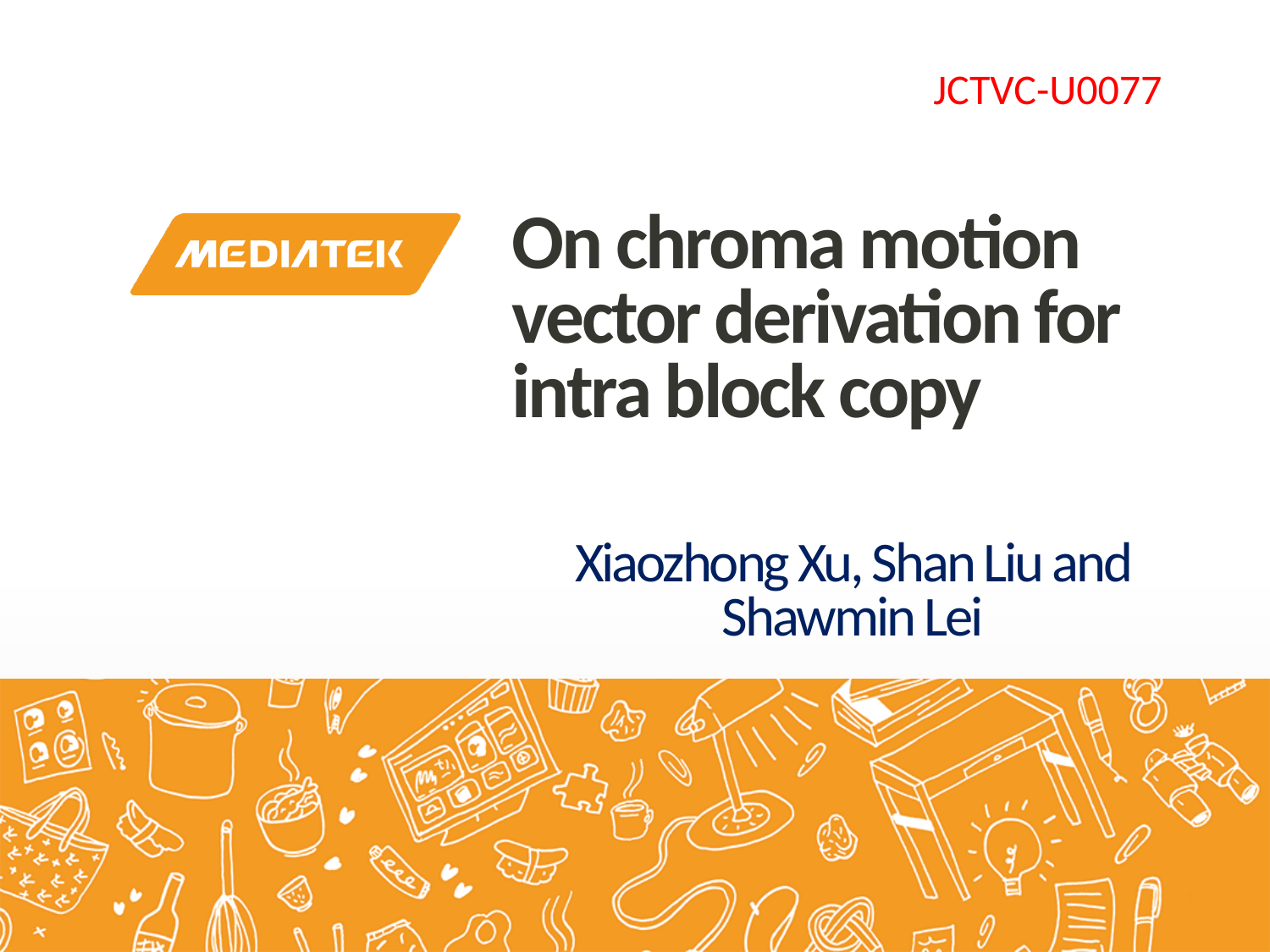

JCTVC-U0077
# On chroma motion vector derivation for intra block copy
Xiaozhong Xu, Shan Liu and Shawmin Lei
1